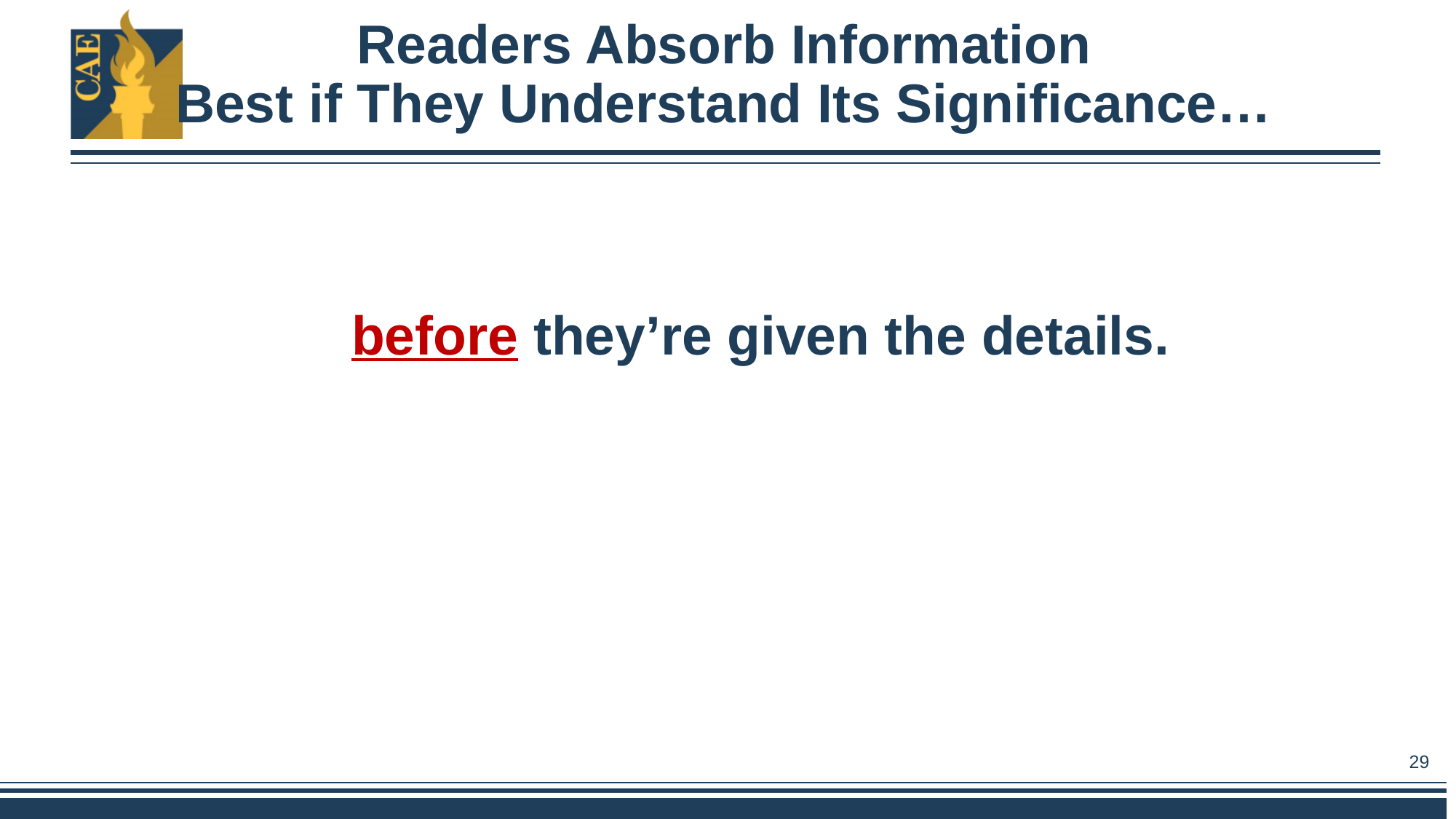

# Readers Absorb Information Best if They Understand Its Significance…
before they’re given the details.

29